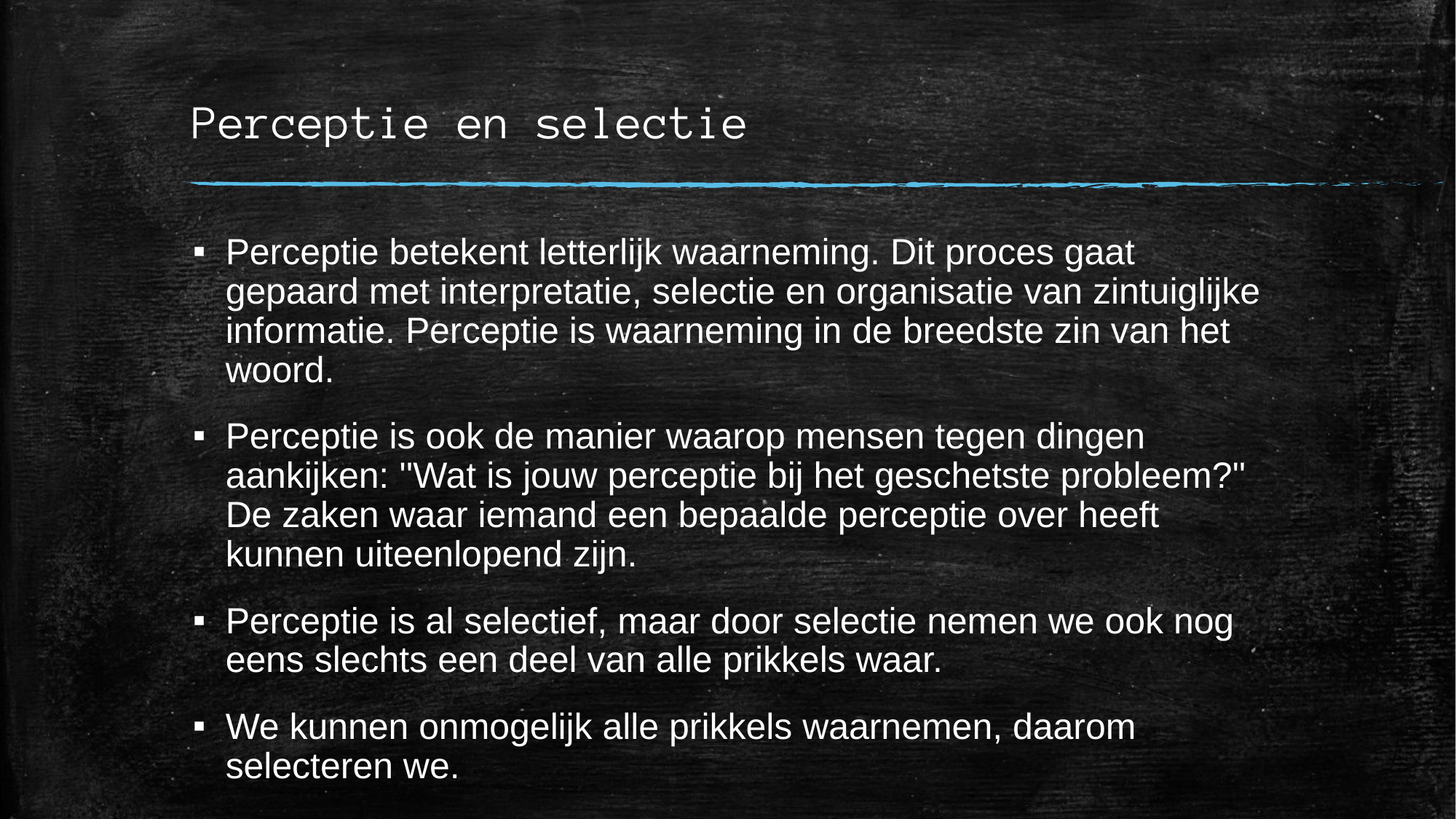

# Perceptie en selectie
Perceptie betekent letterlijk waarneming. Dit proces gaat gepaard met interpretatie, selectie en organisatie van zintuiglijke informatie. Perceptie is waarneming in de breedste zin van het woord.
Perceptie is ook de manier waarop mensen tegen dingen aankijken: ''Wat is jouw perceptie bij het geschetste probleem?'' De zaken waar iemand een bepaalde perceptie over heeft kunnen uiteenlopend zijn.
Perceptie is al selectief, maar door selectie nemen we ook nog eens slechts een deel van alle prikkels waar.
We kunnen onmogelijk alle prikkels waarnemen, daarom selecteren we.